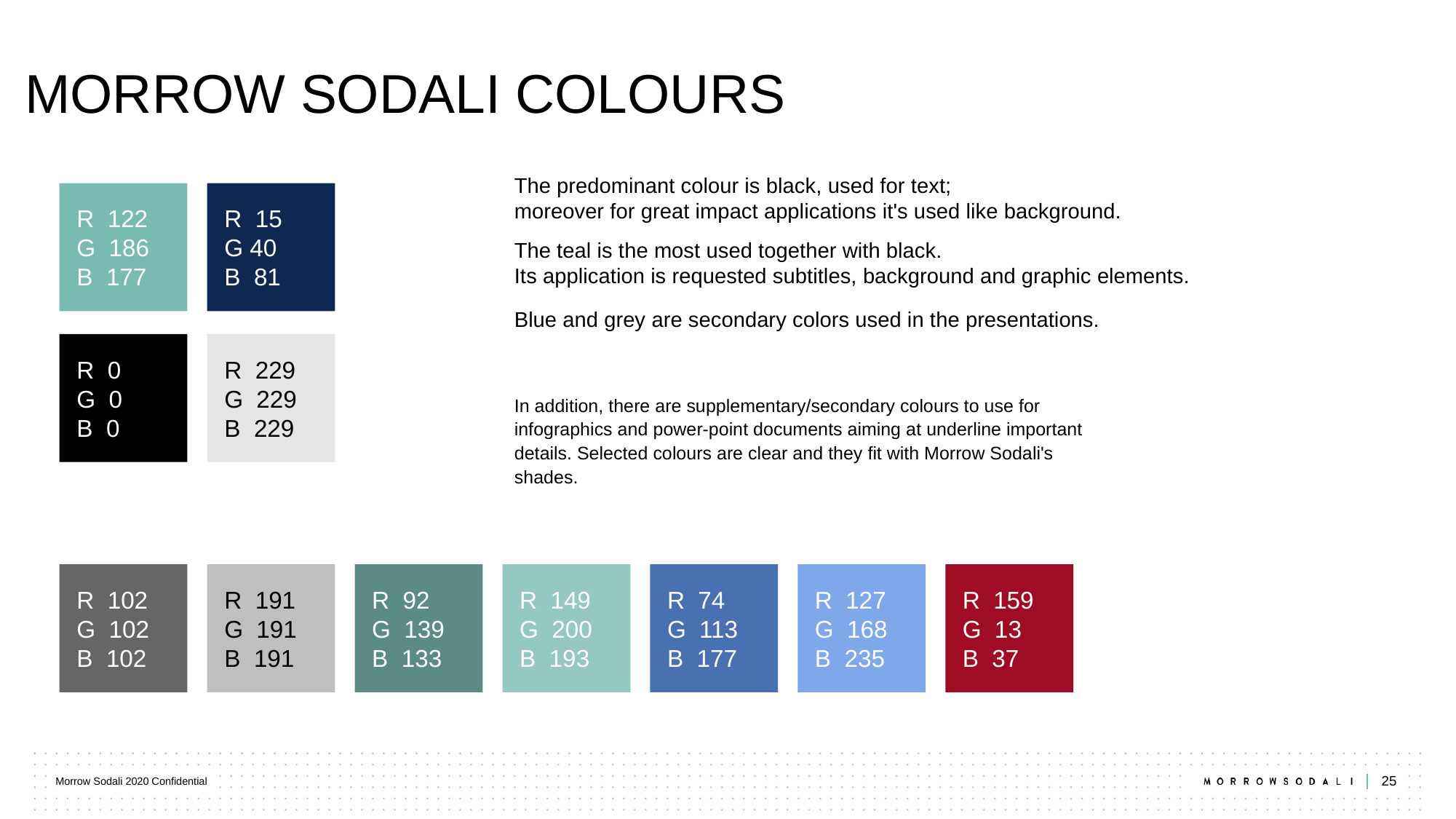

# MORROW SODALI COLOURS
The predominant colour is black, used for text;
moreover for great impact applications it's used like background.
The teal is the most used together with black.
Its application is requested subtitles, background and graphic elements.
Blue and grey are secondary colors used in the presentations.
R  122
G  186
B  177
R  15
G 40
B  81
R  0
G  0
B  0
R  229
G  229
B  229
In addition, there are supplementary/secondary colours to use for infographics and power-point documents aiming at underline important details. Selected colours are clear and they fit with Morrow Sodali's shades.
R  102
G  102
B  102
R  191
G  191
B  191
R  92
G  139
B  133
R  149
G  200
B  193
R  74
G  113
B  177
R  127
G  168
B  235
R  159
G  13
B  37